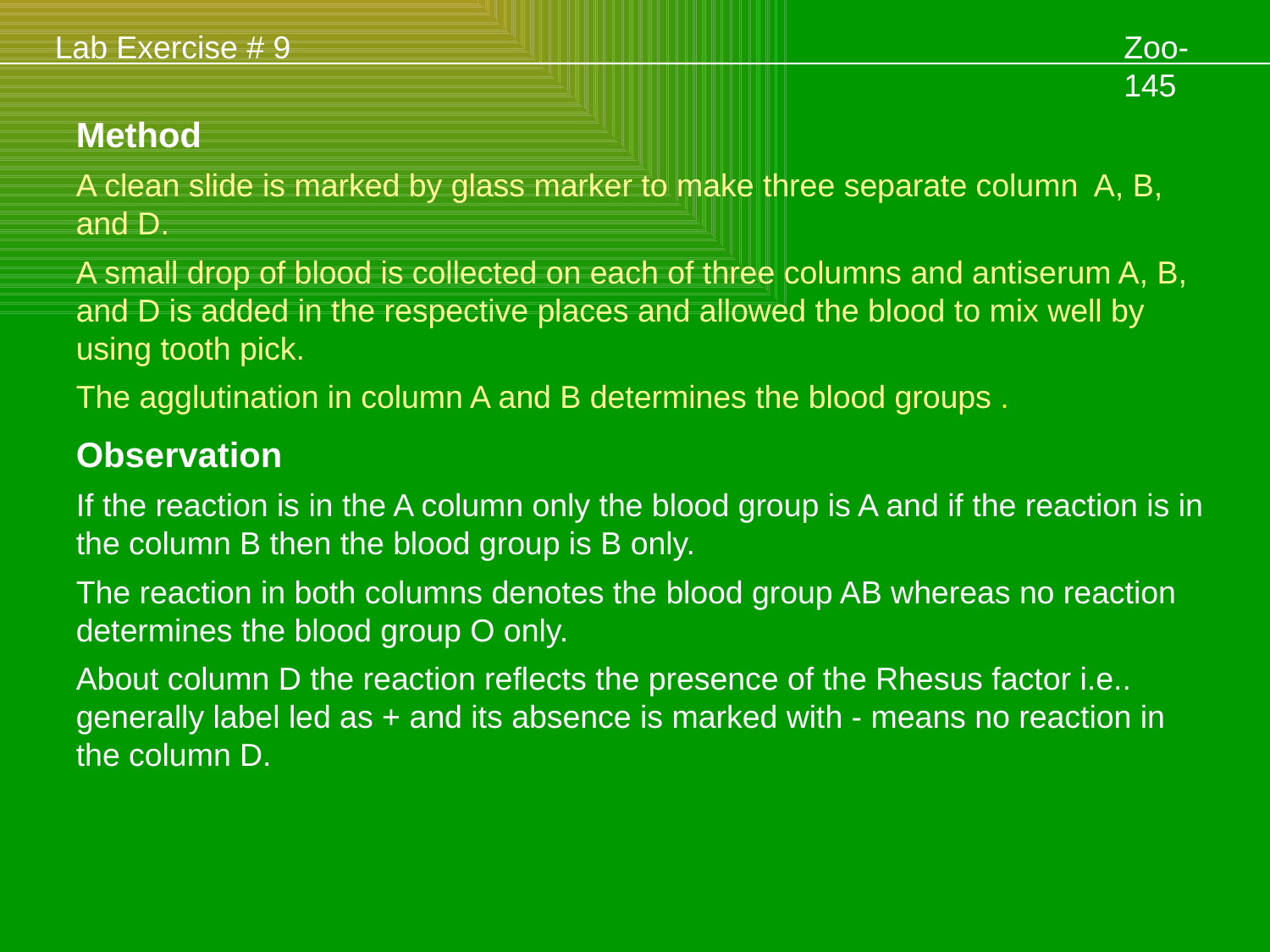

Lab Exercise # 9
Zoo- 145

Method
A clean slide is marked by glass marker to make three separate column  A, B, and D.
A small drop of blood is collected on each of three columns and antiserum A, B, and D is added in the respective places and allowed the blood to mix well by using tooth pick.
The agglutination in column A and B determines the blood groups .
Observation
If the reaction is in the A column only the blood group is A and if the reaction is in the column B then the blood group is B only.
The reaction in both columns denotes the blood group AB whereas no reaction determines the blood group O only.
About column D the reaction reflects the presence of the Rhesus factor i.e.. generally label led as + and its absence is marked with - means no reaction in the column D.